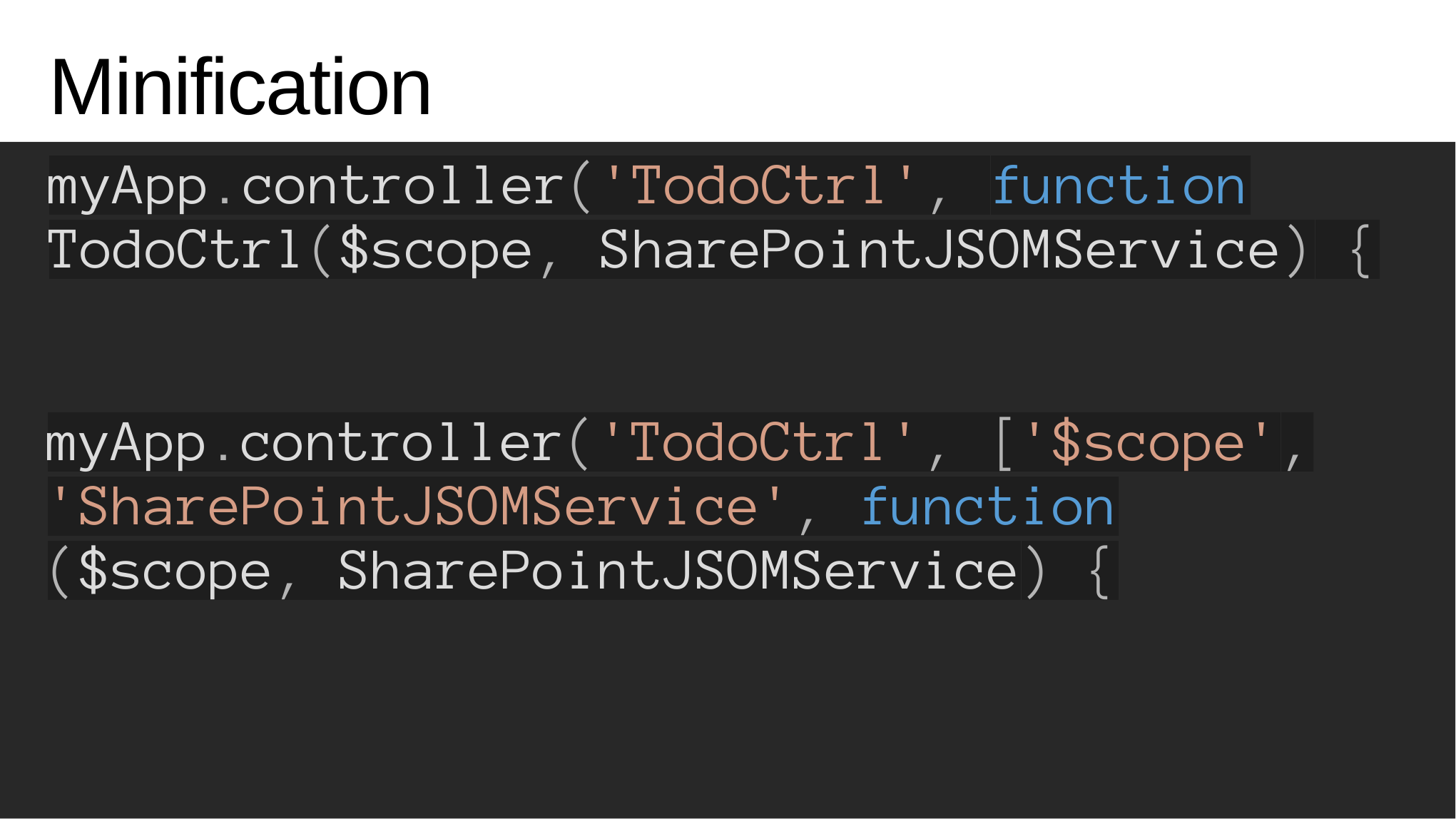

# Minification

myApp.controller('TodoCtrl', function TodoCtrl($scope, SharePointJSOMService) {

myApp.controller('TodoCtrl', ['$scope', 'SharePointJSOMService', function ($scope, SharePointJSOMService) {